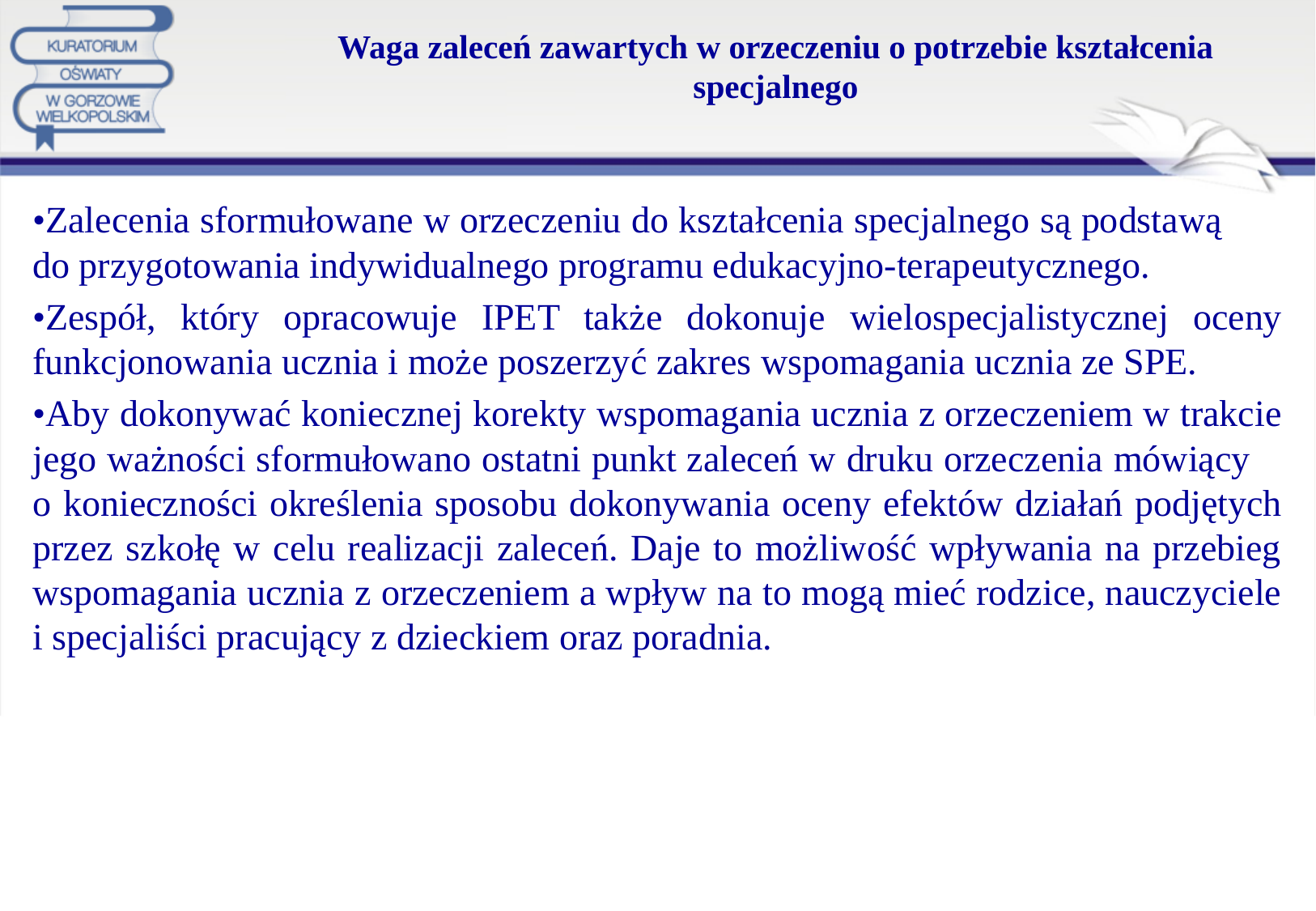

# Waga zaleceń zawartych w orzeczeniu o potrzebie kształcenia specjalnego
•Zalecenia sformułowane w orzeczeniu do kształcenia specjalnego są podstawą       do przygotowania indywidualnego programu edukacyjno-terapeutycznego.
•Zespół, który opracowuje IPET także dokonuje wielospecjalistycznej oceny funkcjonowania ucznia i może poszerzyć zakres wspomagania ucznia ze SPE.
•Aby dokonywać koniecznej korekty wspomagania ucznia z orzeczeniem w trakcie jego ważności sformułowano ostatni punkt zaleceń w druku orzeczenia mówiący    o konieczności określenia sposobu dokonywania oceny efektów działań podjętych przez szkołę w celu realizacji zaleceń. Daje to możliwość wpływania na przebieg wspomagania ucznia z orzeczeniem a wpływ na to mogą mieć rodzice, nauczyciele i specjaliści pracujący z dzieckiem oraz poradnia.